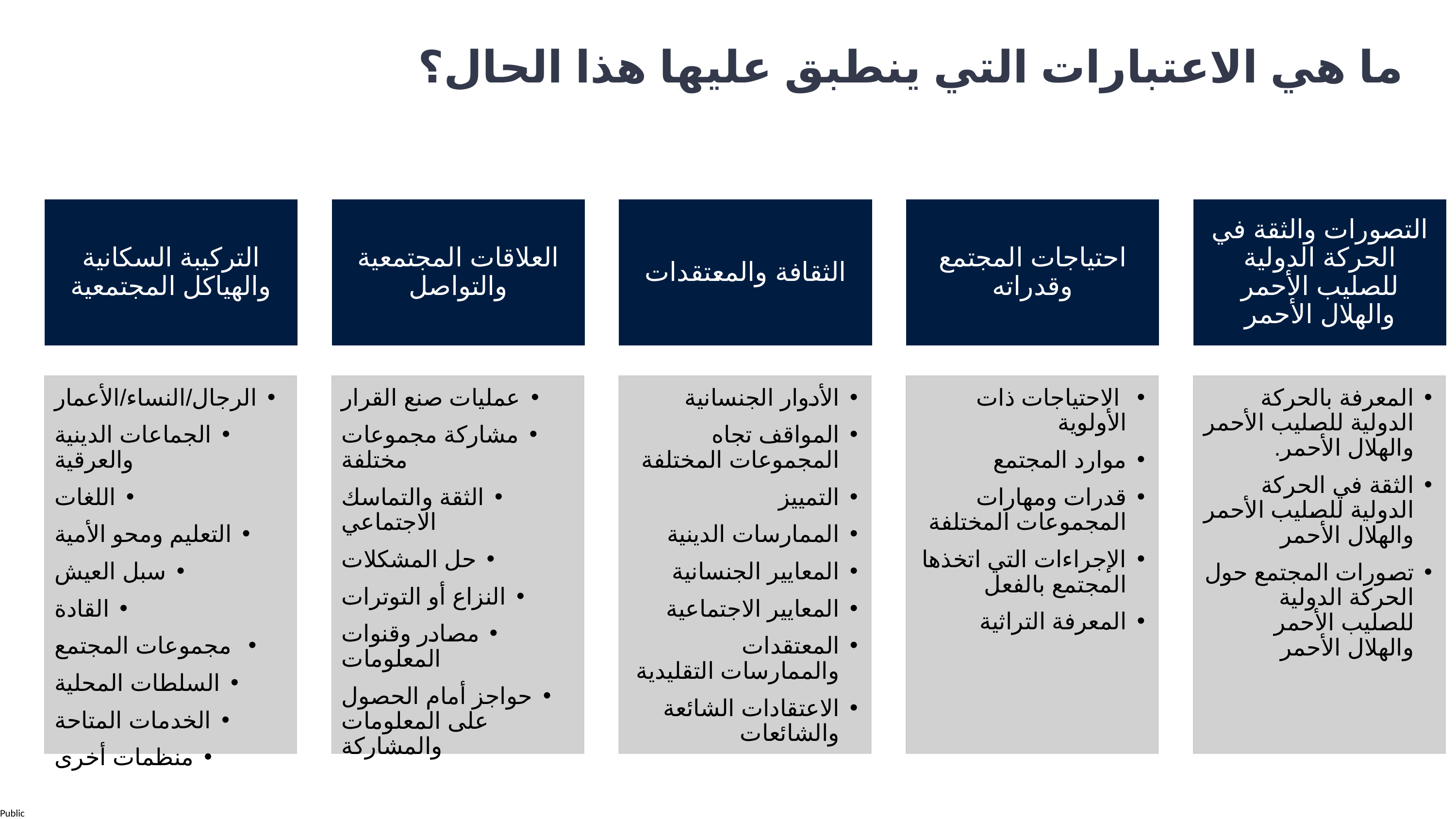

ما هي الاعتبارات التي ينطبق عليها هذا الحال؟
التركيبة السكانية والهياكل المجتمعية
الرجال/النساء/الأعمار
الجماعات الدينية والعرقية
اللغات
التعليم ومحو الأمية
سبل العيش
القادة
 مجموعات المجتمع
السلطات المحلية
الخدمات المتاحة
منظمات أخرى
العلاقات المجتمعية والتواصل
عمليات صنع القرار
مشاركة مجموعات مختلفة
الثقة والتماسك الاجتماعي
حل المشكلات
النزاع أو التوترات
مصادر وقنوات المعلومات
حواجز أمام الحصول على المعلومات والمشاركة
الثقافة والمعتقدات
الأدوار الجنسانية
المواقف تجاه المجموعات المختلفة
التمييز
الممارسات الدينية
المعايير الجنسانية
المعايير الاجتماعية
المعتقدات والممارسات التقليدية
الاعتقادات الشائعة والشائعات
احتياجات المجتمع وقدراته
 الاحتياجات ذات الأولوية
موارد المجتمع
قدرات ومهارات المجموعات المختلفة
الإجراءات التي اتخذها المجتمع بالفعل
المعرفة التراثية
التصورات والثقة في الحركة الدولية للصليب الأحمر والهلال الأحمر
المعرفة بالحركة الدولية للصليب الأحمر والهلال الأحمر.
الثقة في الحركة الدولية للصليب الأحمر والهلال الأحمر
تصورات المجتمع حول الحركة الدولية للصليب الأحمر والهلال الأحمر